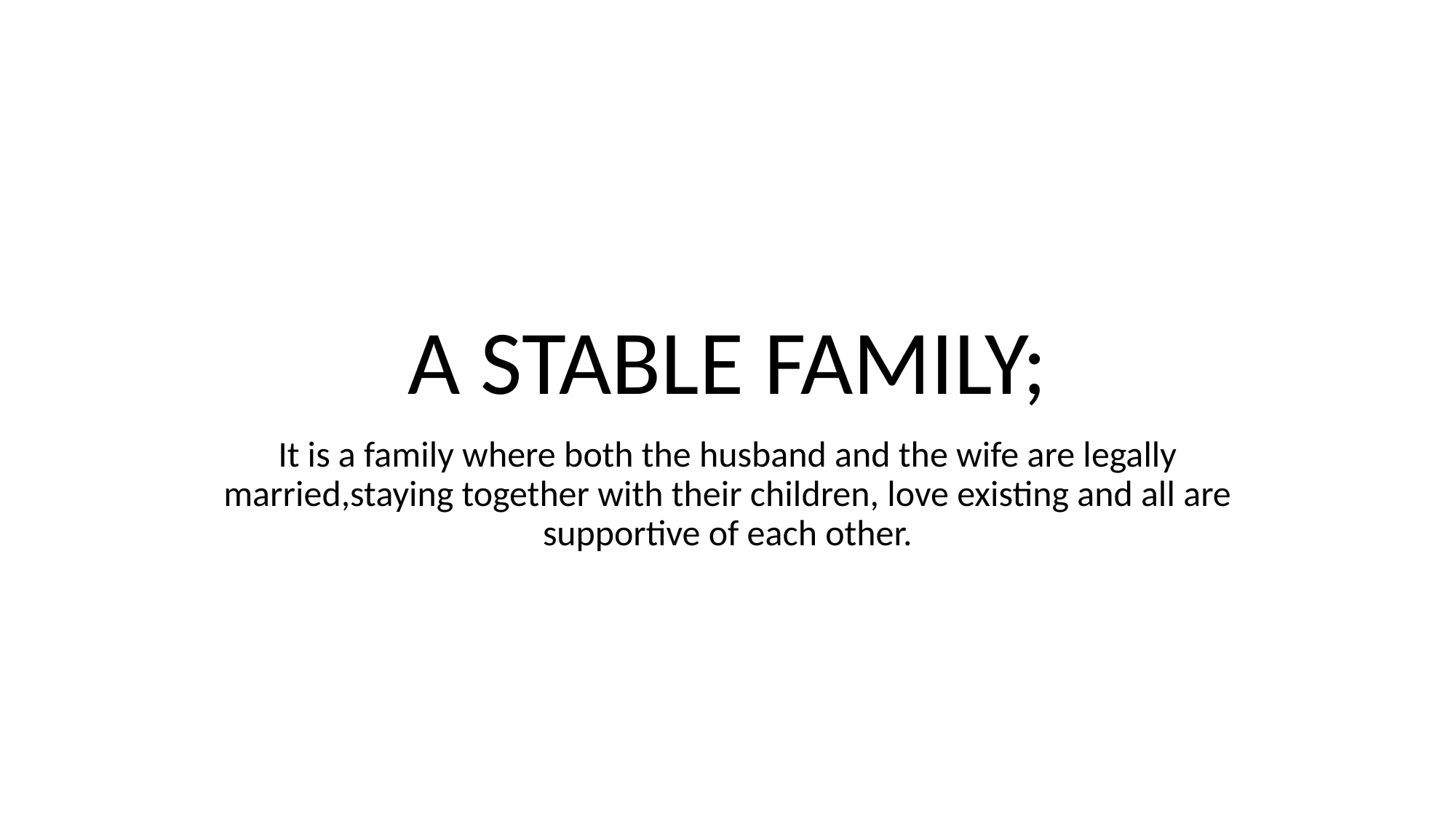

# A STABLE FAMILY;
It is a family where both the husband and the wife are legally married,staying together with their children, love existing and all are supportive of each other.